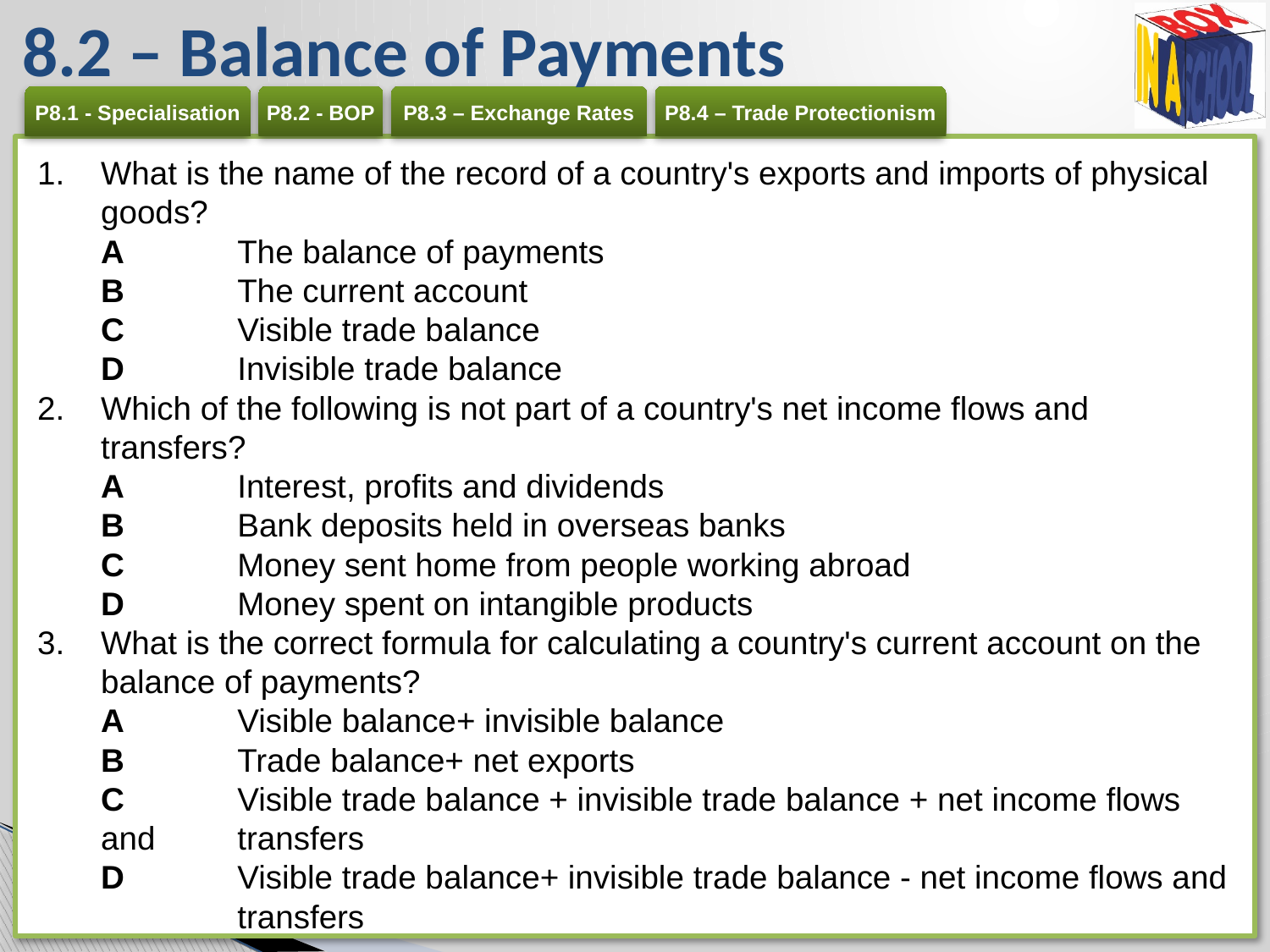

# 8.2 – Balance of Payments
What is the name of the record of a country's exports and imports of physical goods?
A 	The balance of payments
B 	The current account
C 	Visible trade balance
D 	Invisible trade balance
Which of the following is not part of a country's net income flows and transfers?
A 	Interest, profits and dividends
B 	Bank deposits held in overseas banks
C 	Money sent home from people working abroad
D 	Money spent on intangible products
What is the correct formula for calculating a country's current account on the balance of payments?
A 	Visible balance+ invisible balance
B 	Trade balance+ net exports
C 	Visible trade balance + invisible trade balance + net income flows and 	transfers
D 	Visible trade balance+ invisible trade balance - net income flows and 	transfers